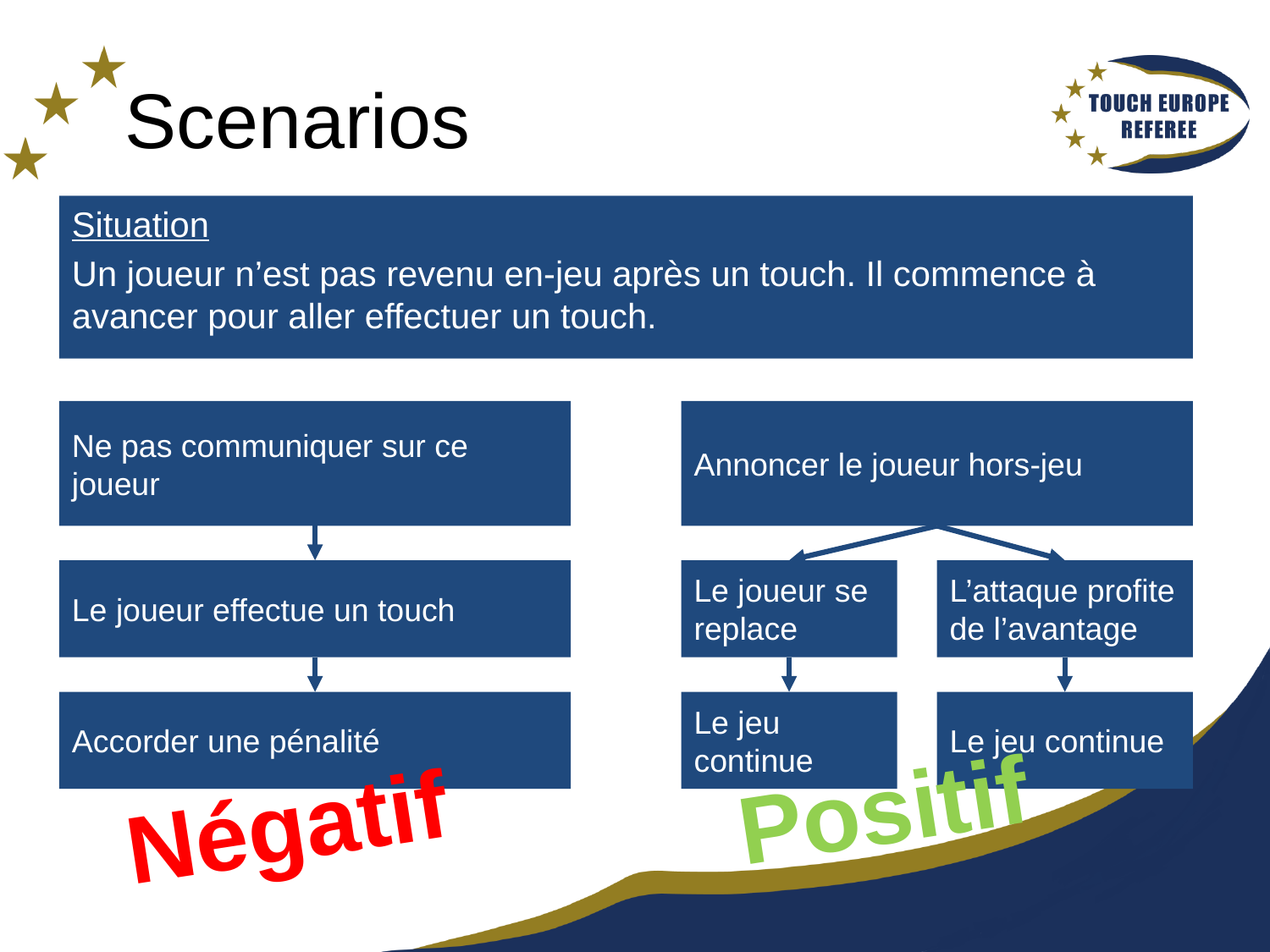

# Scenarios
Situation
Un joueur n’est pas revenu en-jeu après un touch. Il commence à avancer pour aller effectuer un touch.
Ne pas communiquer sur ce joueur
Annoncer le joueur hors-jeu
Le joueur effectue un touch
Le joueur se replace
L’attaque profite de l’avantage
Accorder une pénalité
Le jeu continue
Le jeu continue
Positif
Négatif